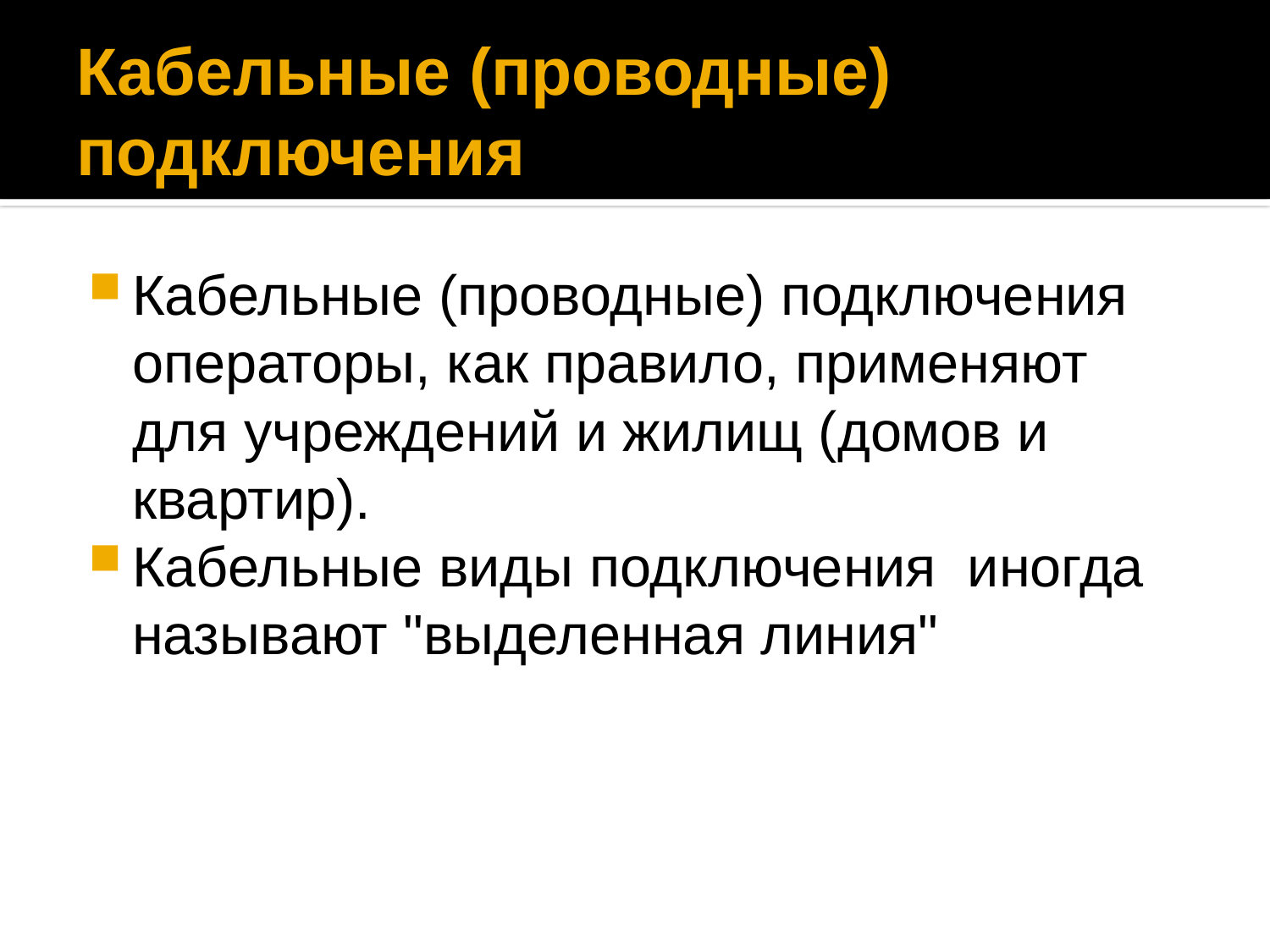

# Кабельные (проводные) подключения
Кабельные (проводные) подключения операторы, как правило, применяют для учреждений и жилищ (домов и квартир).
Кабельные виды подключения  иногда называют "выделенная линия"